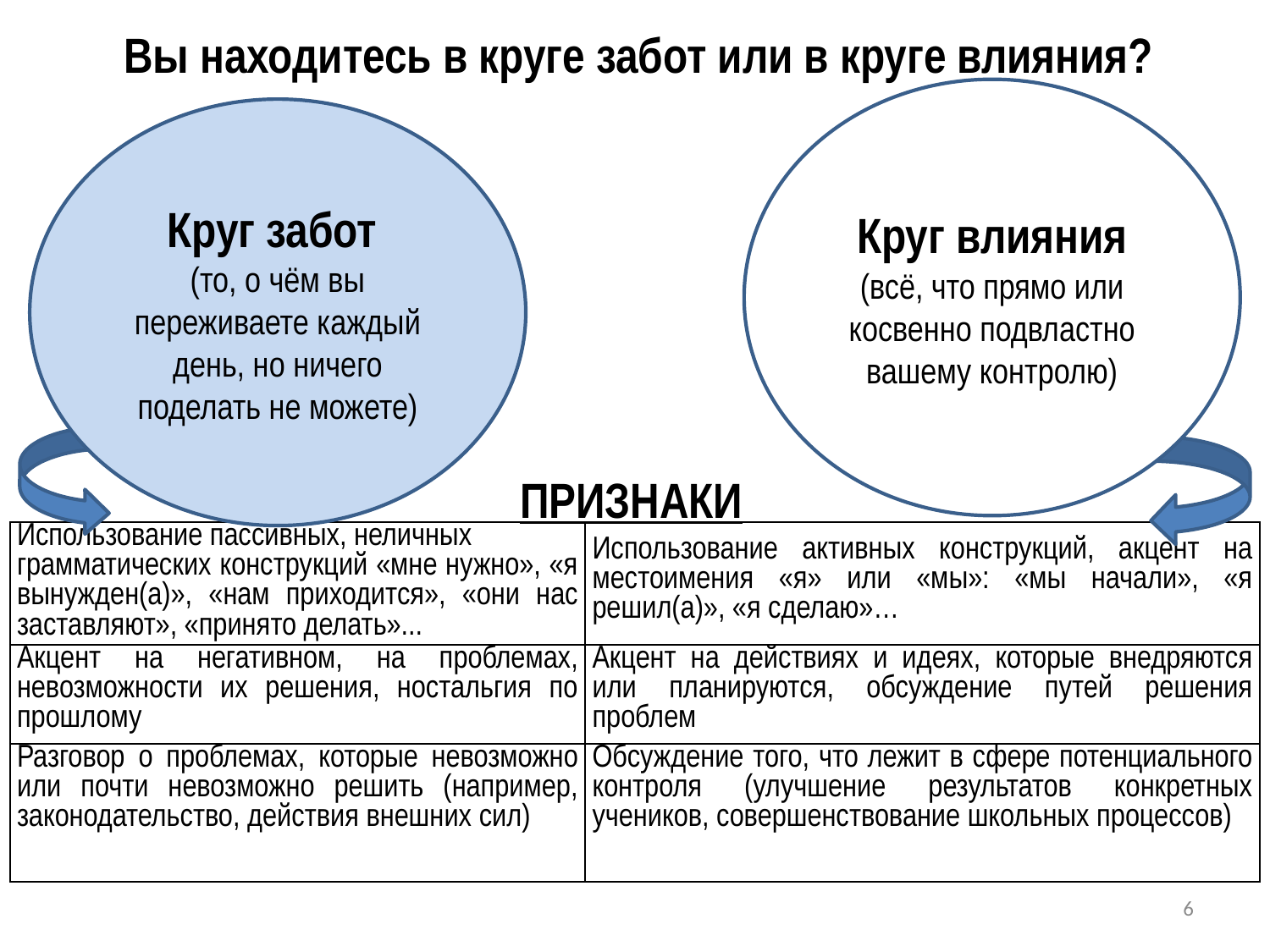

# Вы находитесь в круге забот или в круге влияния?
Круг влияния (всё, что прямо или косвенно подвластно вашему контролю)
Круг забот
(то, о чём вы переживаете каждый день, но ничего поделать не можете)

ПРИЗНАКИ
| Использование пассивных, неличных грамматических конструкций «мне нужно», «я вынужден(а)», «нам приходится», «они нас заставляют», «принято делать»... | Использование активных конструкций, акцент на местоимения «я» или «мы»: «мы начали», «я решил(а)», «я сделаю»… |
| --- | --- |
| Акцент на негативном, на проблемах, невозможности их решения, ностальгия по прошлому | Акцент на действиях и идеях, которые внедряются или планируются, обсуждение путей решения проблем |
| Разговор о проблемах, которые невозможно или почти невозможно решить (например, законодательство, действия внешних сил) | Обсуждение того, что лежит в сфере потенциального контроля (улучшение результатов конкретных учеников, совершенствование школьных процессов) |
6